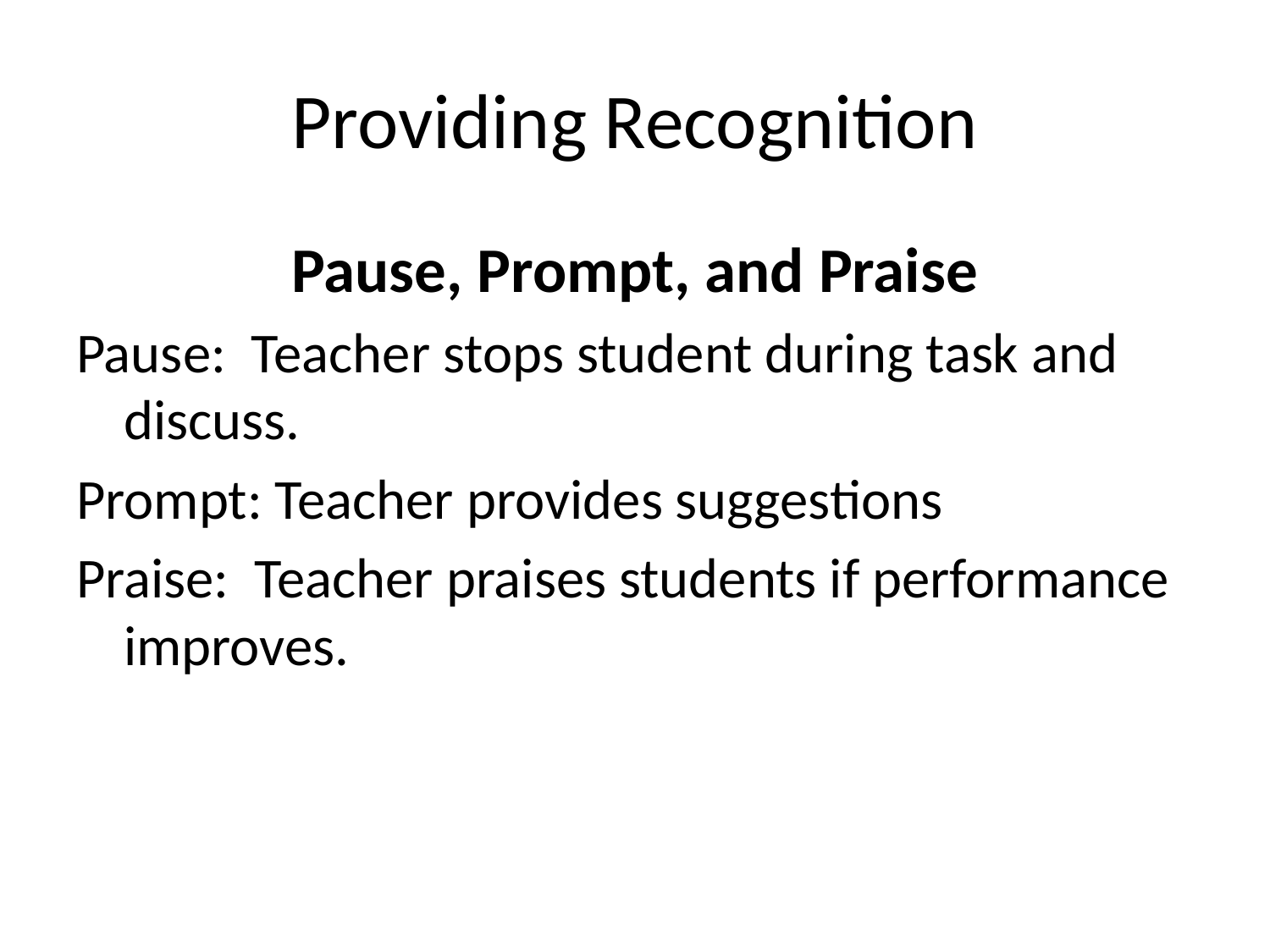

# Providing Recognition
Pause, Prompt, and Praise
Pause:  Teacher stops student during task and discuss.
Prompt: Teacher provides suggestions
Praise:  Teacher praises students if performance improves.